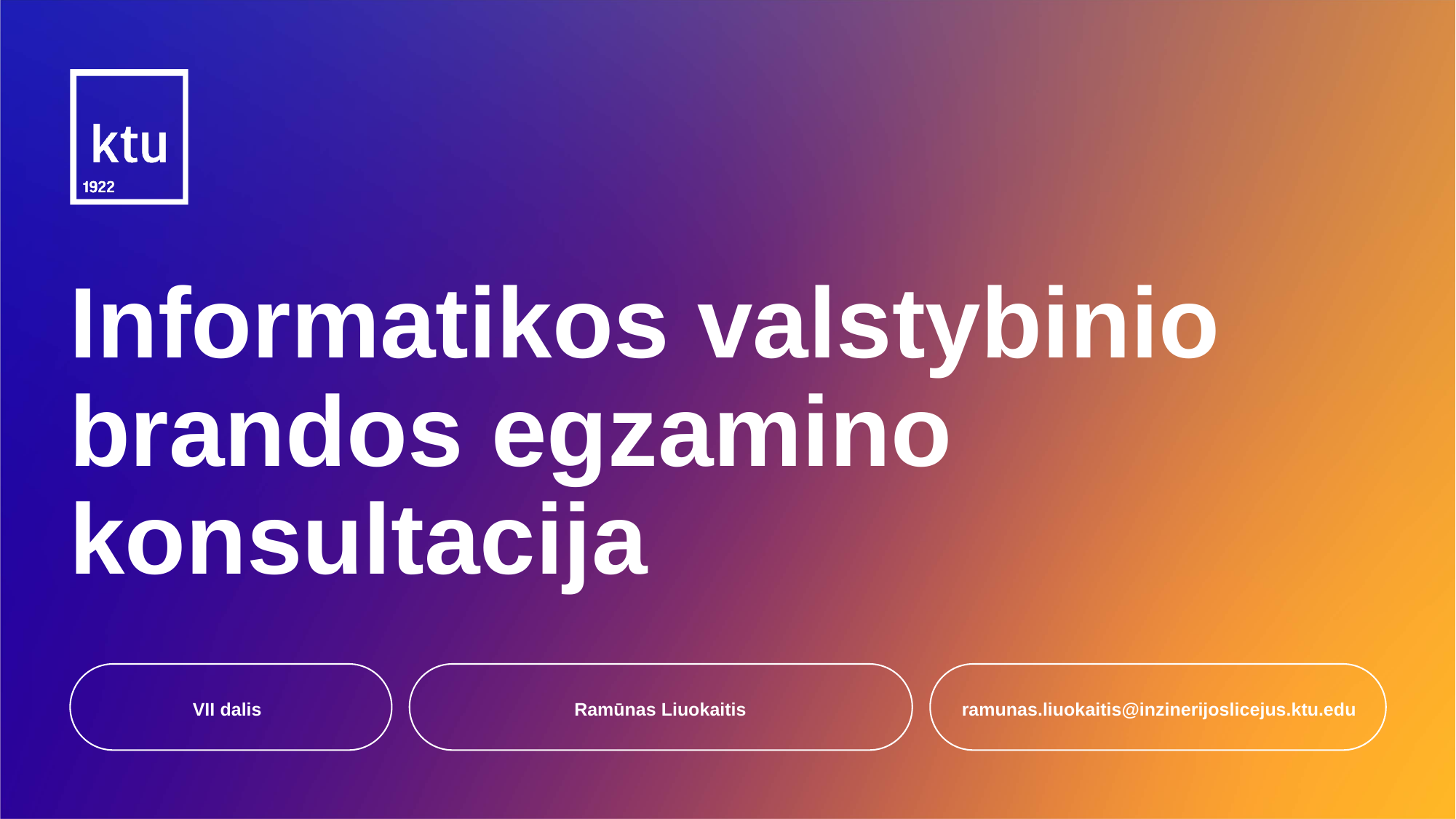

# Informatikos valstybinio brandos egzamino konsultacija

VII dalis
Ramūnas Liuokaitis
ramunas.liuokaitis@inzinerijoslicejus.ktu.edu